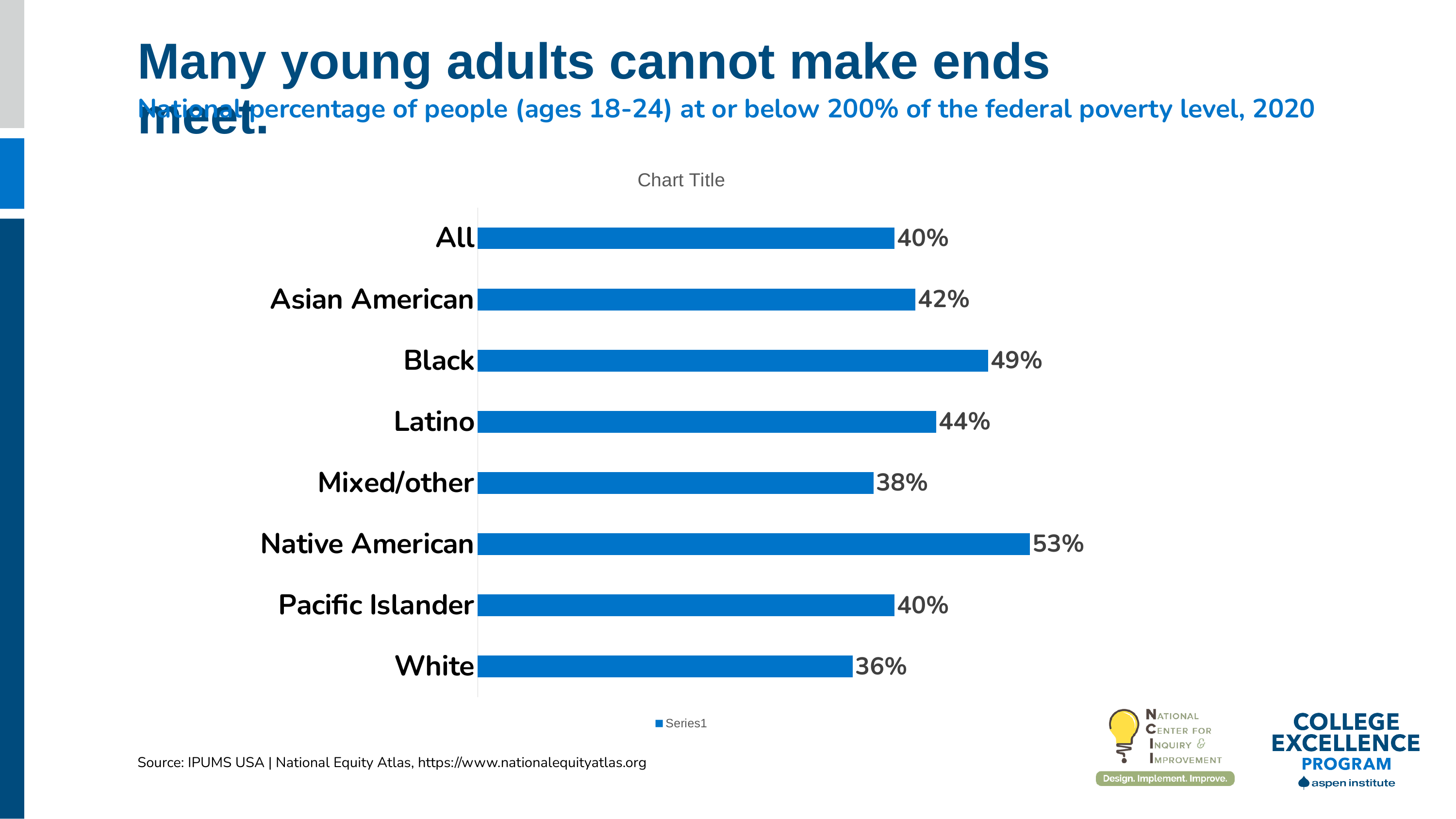

Many young adults cannot make ends meet.
National percentage of people (ages 18-24) at or below 200% of the federal poverty level, 2020

### Chart:

| Category |  |
|---|---|
| White | 0.36 |
| Pacific Islander | 0.4 |
| Native American | 0.53 |
| Mixed/other | 0.38 |
| Latino | 0.44 |
| Black | 0.49 |
| Asian American | 0.42 |
| All | 0.4 |
Source: IPUMS USA | National Equity Atlas, https://www.nationalequityatlas.org